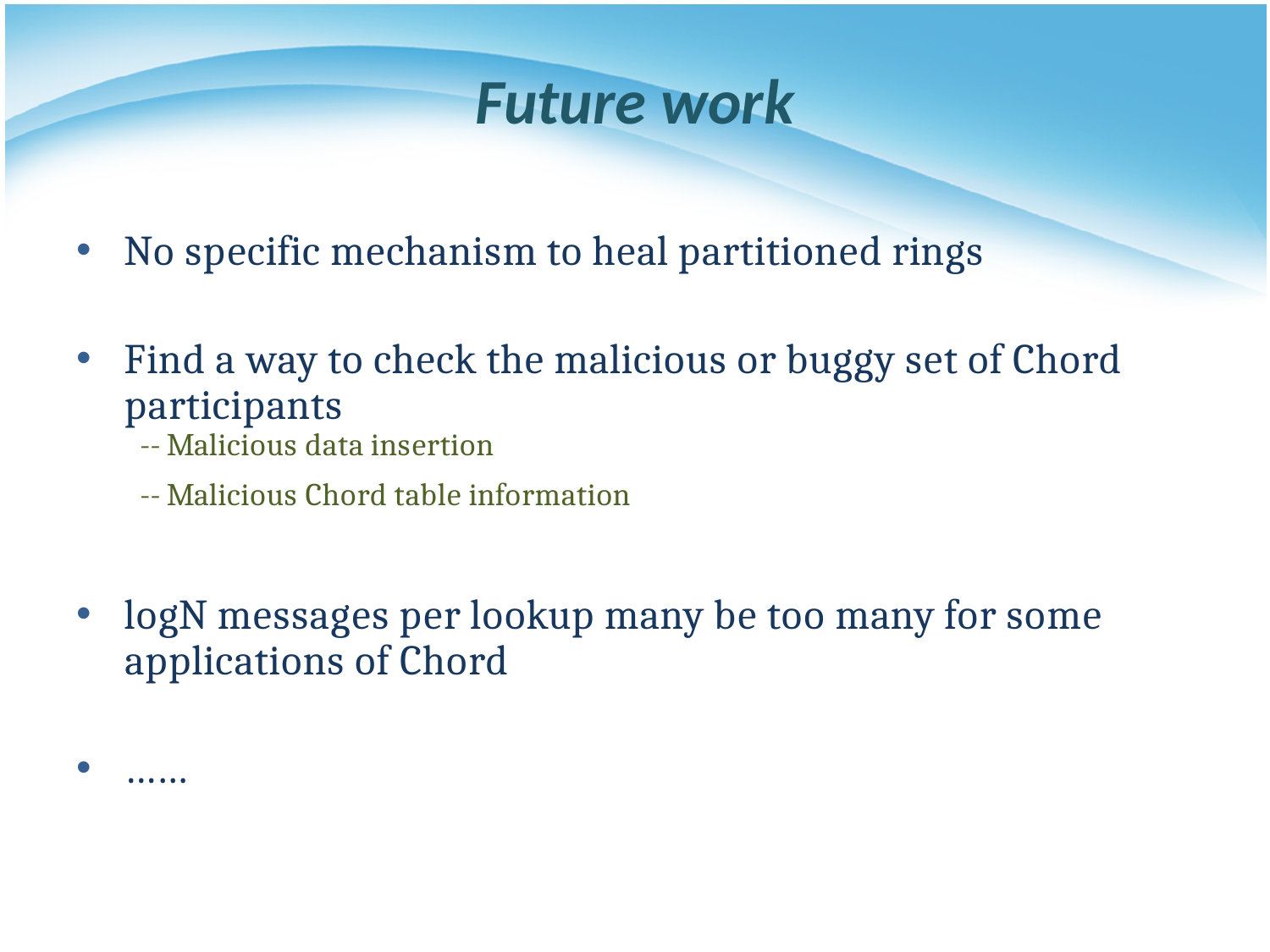

# Future work
No specific mechanism to heal partitioned rings

Find a way to check the malicious or buggy set of Chord participants
-- Malicious data insertion
-- Malicious Chord table information

logN messages per lookup many be too many for some applications of Chord

……